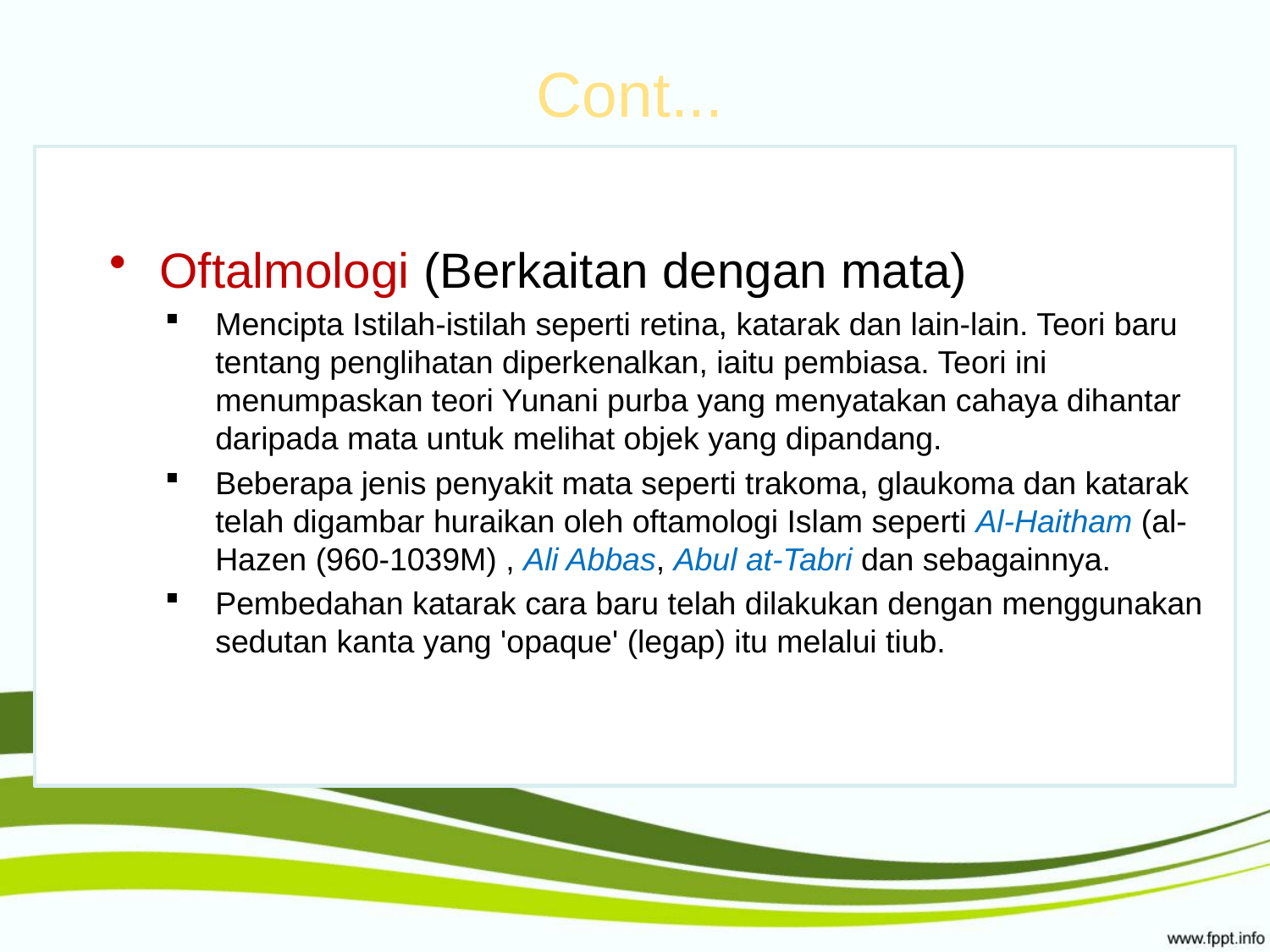

# Cont...
Oftalmologi (Berkaitan dengan mata)
Mencipta Istilah-istilah seperti retina, katarak dan lain-lain. Teori baru tentang penglihatan diperkenalkan, iaitu pembiasa. Teori ini menumpaskan teori Yunani purba yang menyatakan cahaya dihantar daripada mata untuk melihat objek yang dipandang.
Beberapa jenis penyakit mata seperti trakoma, glaukoma dan katarak telah digambar huraikan oleh oftamologi Islam seperti Al-Haitham (al-Hazen (960-1039M) , Ali Abbas, Abul at-Tabri dan sebagainnya.
Pembedahan katarak cara baru telah dilakukan dengan menggunakan sedutan kanta yang 'opaque' (legap) itu melalui tiub.